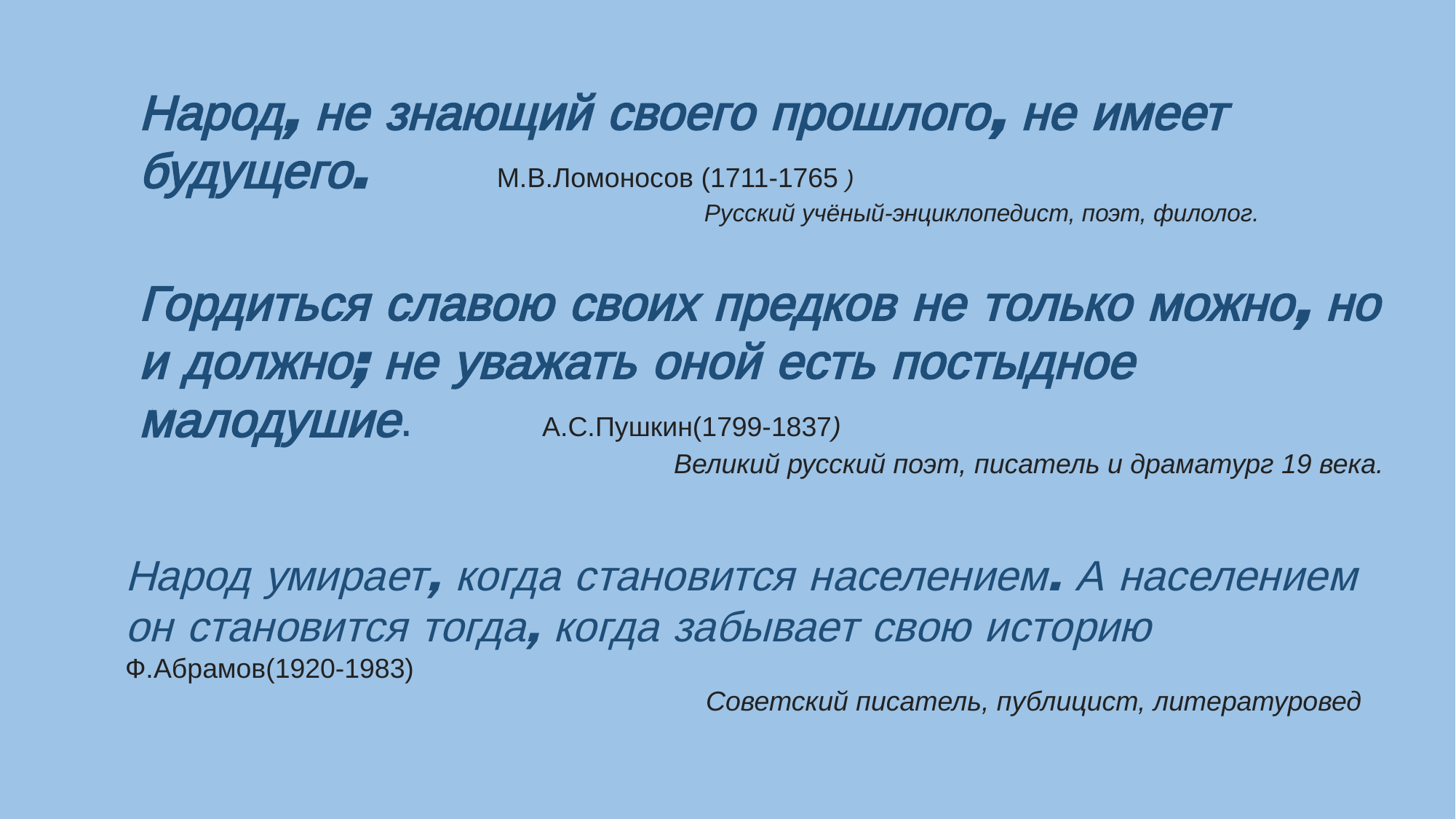

Народ, не знающий своего прошлого, не имеет будущего.        М.В.Ломоносов (1711-1765 )
                                                                                    Русский учёный-энциклопедист, поэт, филолог.
Гордиться славою своих предков не только можно, но и должно; не уважать оной есть постыдное малодушие.          А.С.Пушкин(1799-1837)
                                                                      Великий русский поэт, писатель и драматург 19 века.
Народ умирает, когда становится населением. А населением он становится тогда, когда забывает свою историю                  Ф.Абрамов(1920-1983)
                                                                            Советский писатель, публицист, литературовед